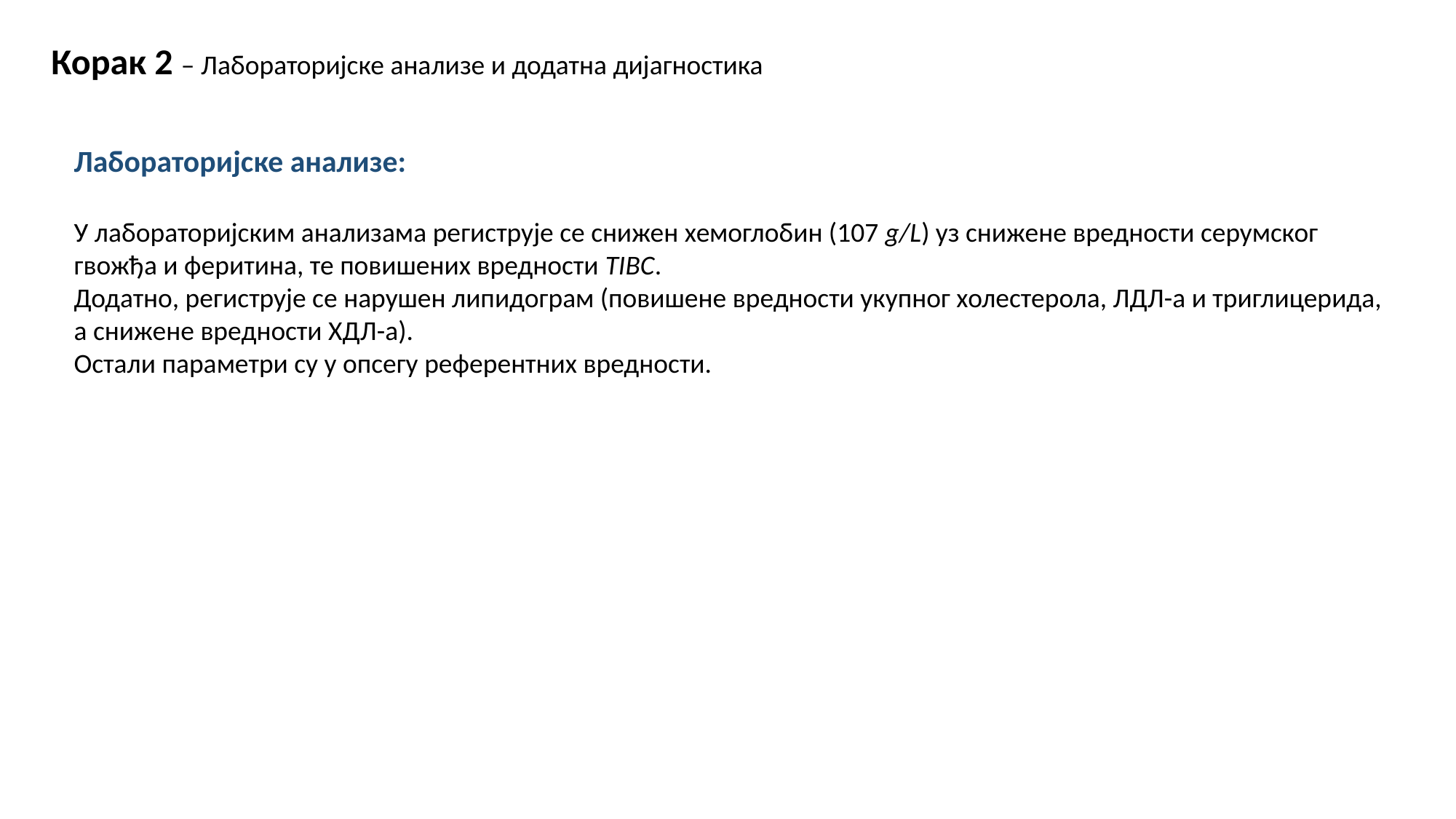

Корак 2 – Лабораторијске анализе и додатна дијагностика
Лабораторијске анализе:

У лабораторијским анализама региструје се снижен хемоглобин (107 g/L) уз снижене вредности серумског гвожђа и феритина, те повишених вредности TIBC.
Додатно, региструје се нарушен липидограм (повишене вредности укупног холестерола, ЛДЛ-а и триглицерида, а снижене вредности ХДЛ-а).
Остали параметри су у опсегу референтних вредности.